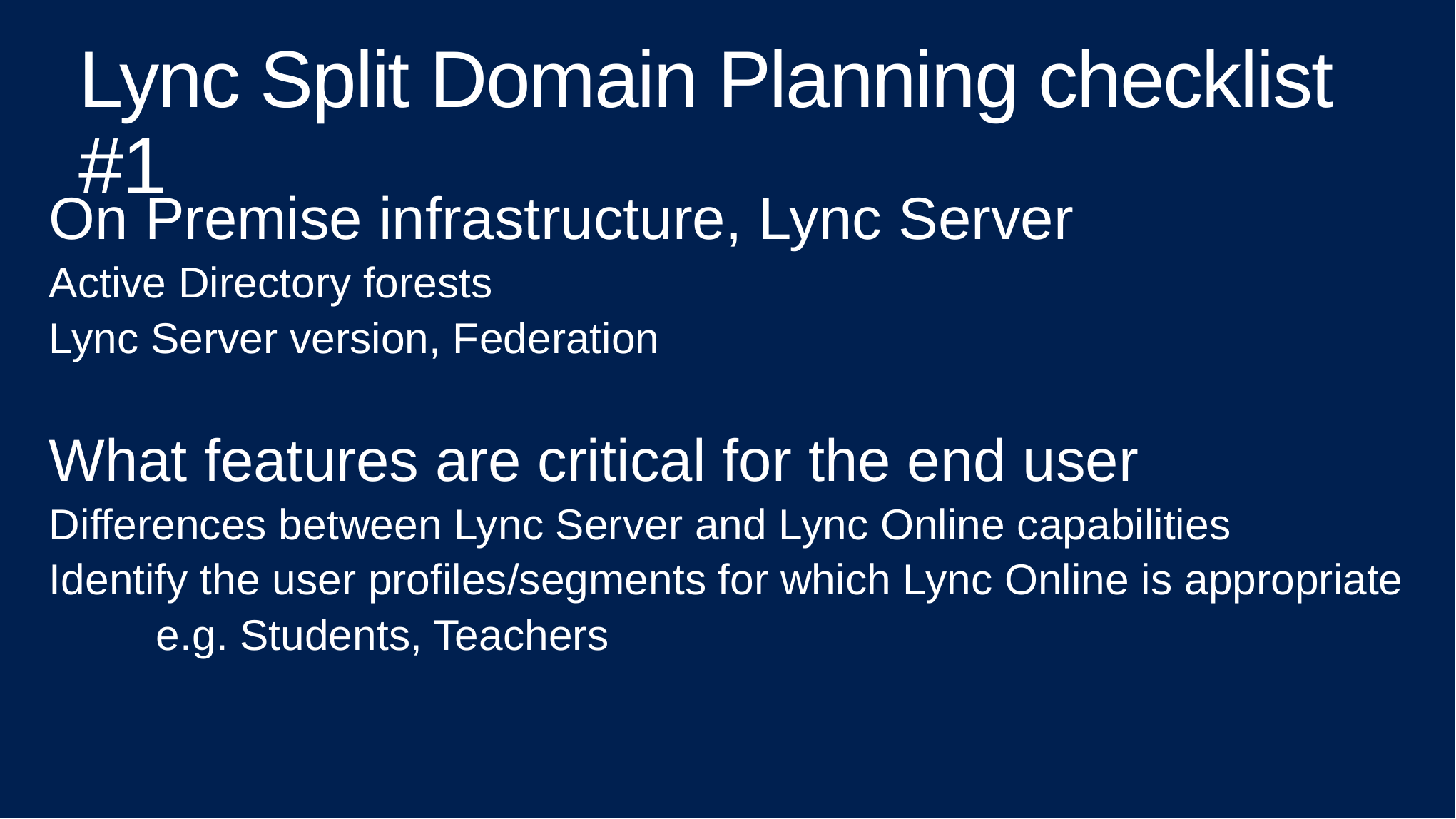

# Lync Split Domain Planning checklist #1
On Premise infrastructure, Lync Server
Active Directory forests
Lync Server version, Federation

What features are critical for the end user
Differences between Lync Server and Lync Online capabilities
Identify the user profiles/segments for which Lync Online is appropriate
	e.g. Students, Teachers